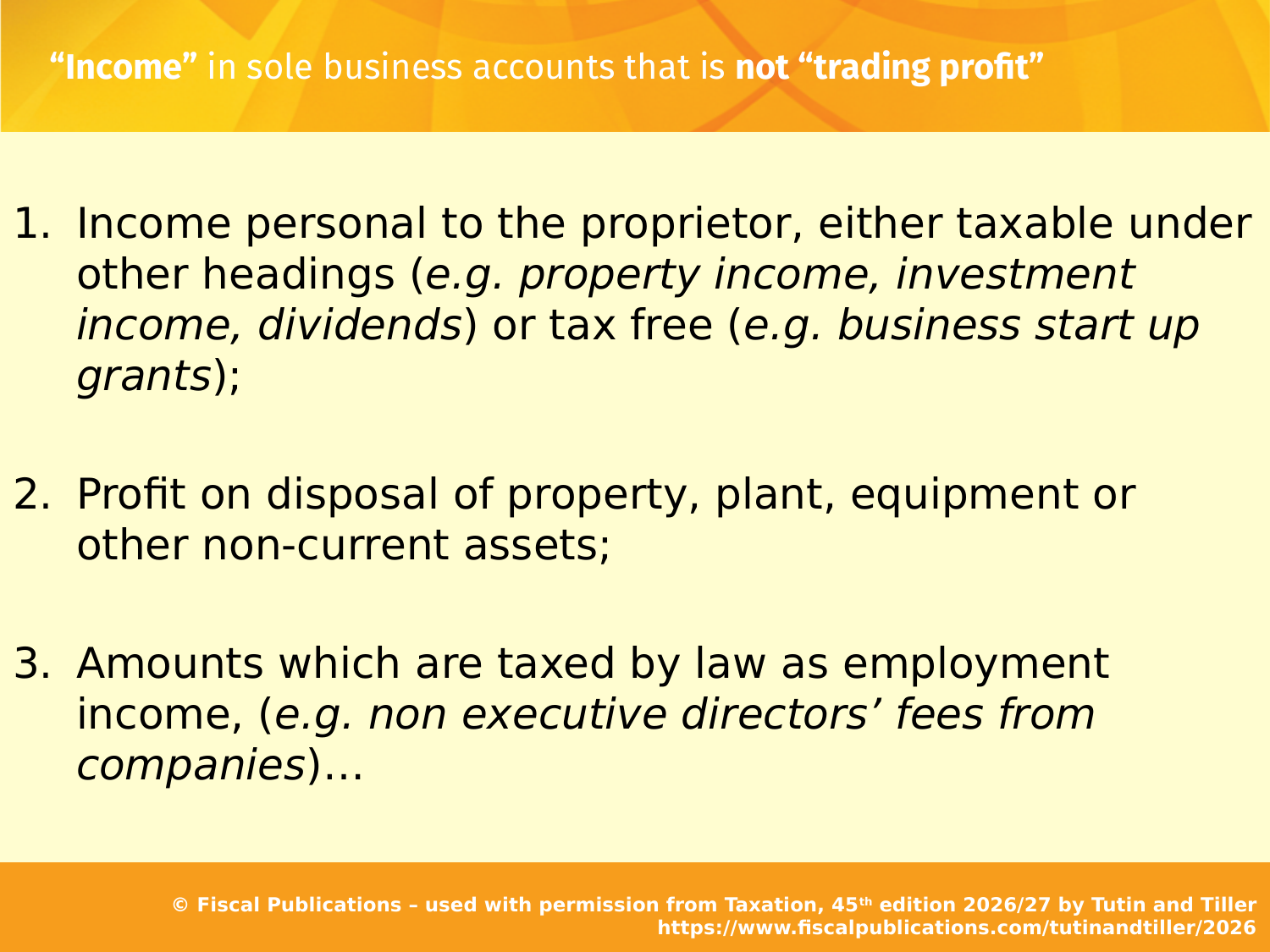

# “Income” in sole business accounts that is not “trading profit”

Income personal to the proprietor, either taxable under other headings (e.g. property income, investment income, dividends) or tax free (e.g. business start up grants);

Profit on disposal of property, plant, equipment or other non-current assets;

Amounts which are taxed by law as employment income, (e.g. non executive directors’ fees from companies)…